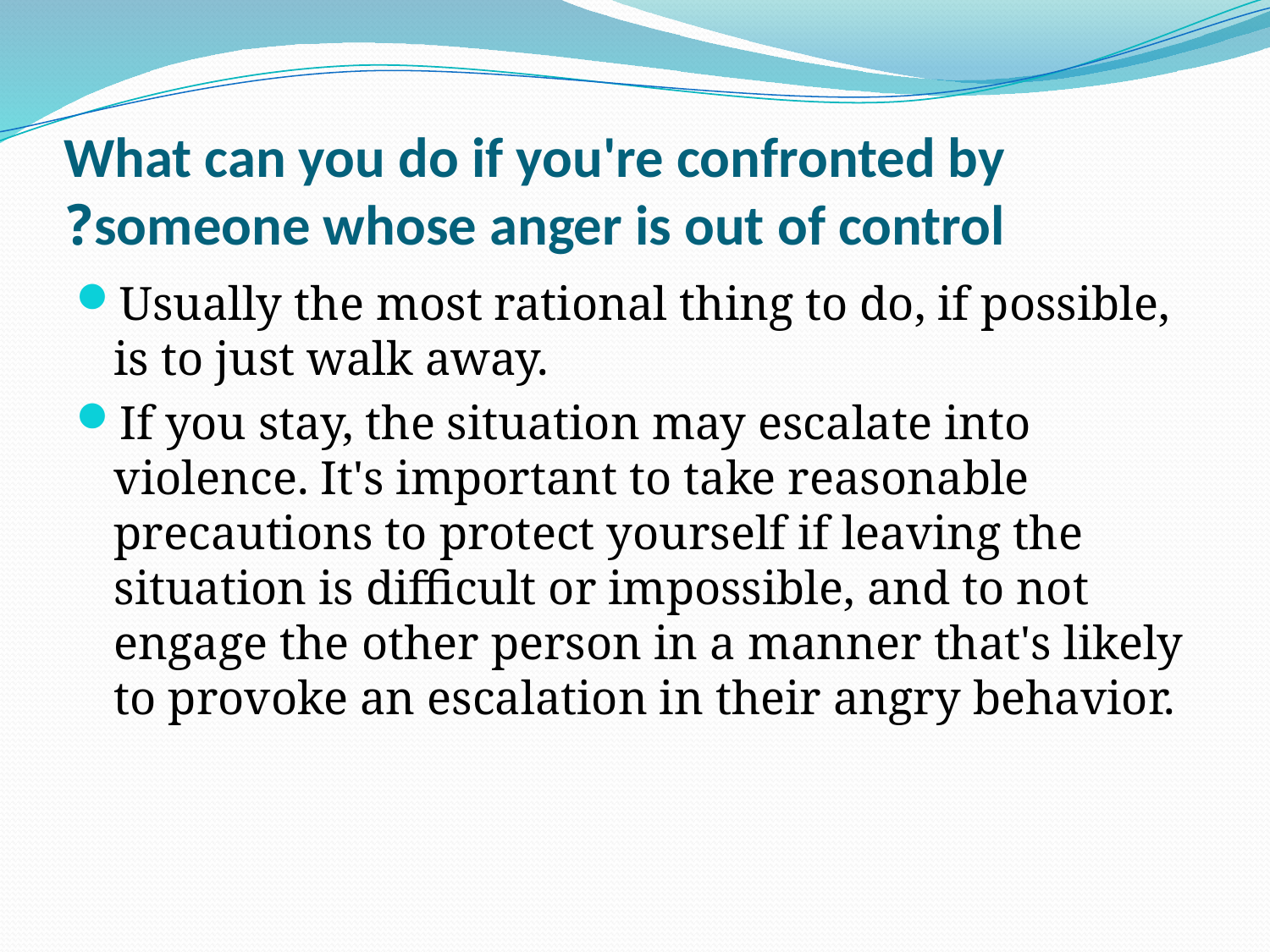

# What can you do if you're confronted by someone whose anger is out of control?
Usually the most rational thing to do, if possible, is to just walk away.
If you stay, the situation may escalate into violence. It's important to take reasonable precautions to protect yourself if leaving the situation is difficult or impossible, and to not engage the other person in a manner that's likely to provoke an escalation in their angry behavior.